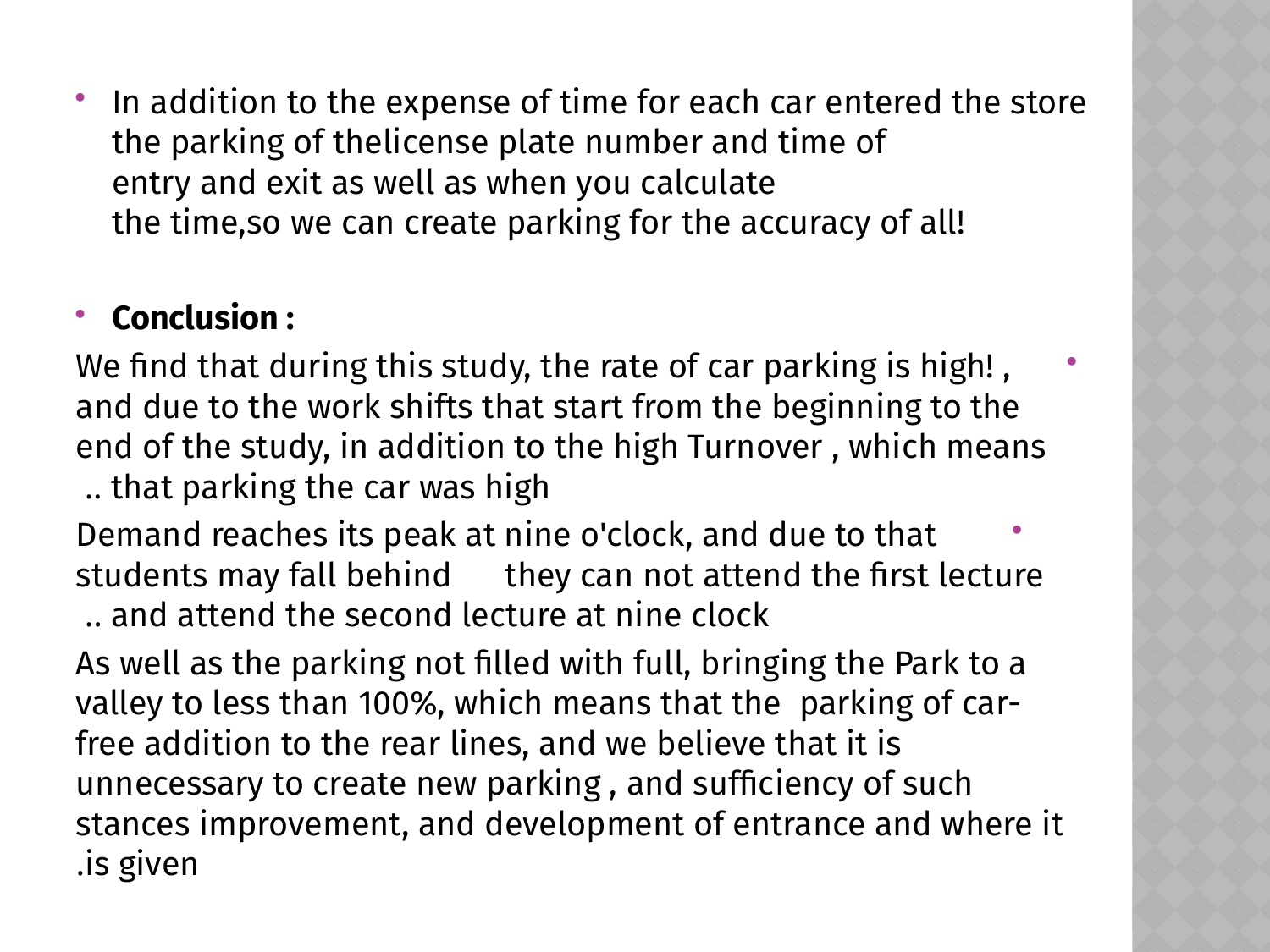

#
In addition to the expense of time for each car entered the store the parking of thelicense plate number and time of entry and exit as well as when you calculate the time,so we can create parking for the accuracy of all!

Conclusion :
We find that during this study, the rate of car parking is high! , and due to the work shifts that start from the beginning to the end of the study, in addition to the high Turnover , which means that parking the car was high ..
Demand reaches its peak at nine o'clock, and due to that students may fall behind      they can not attend the first lecture and attend the second lecture at nine clock ..
As well as the parking not filled with full, bringing the Park to a valley to less than 100%, which means that the  parking of car-free addition to the rear lines, and we believe that it is unnecessary to create new parking , and sufficiency of such stances improvement, and development of entrance and where it is given.